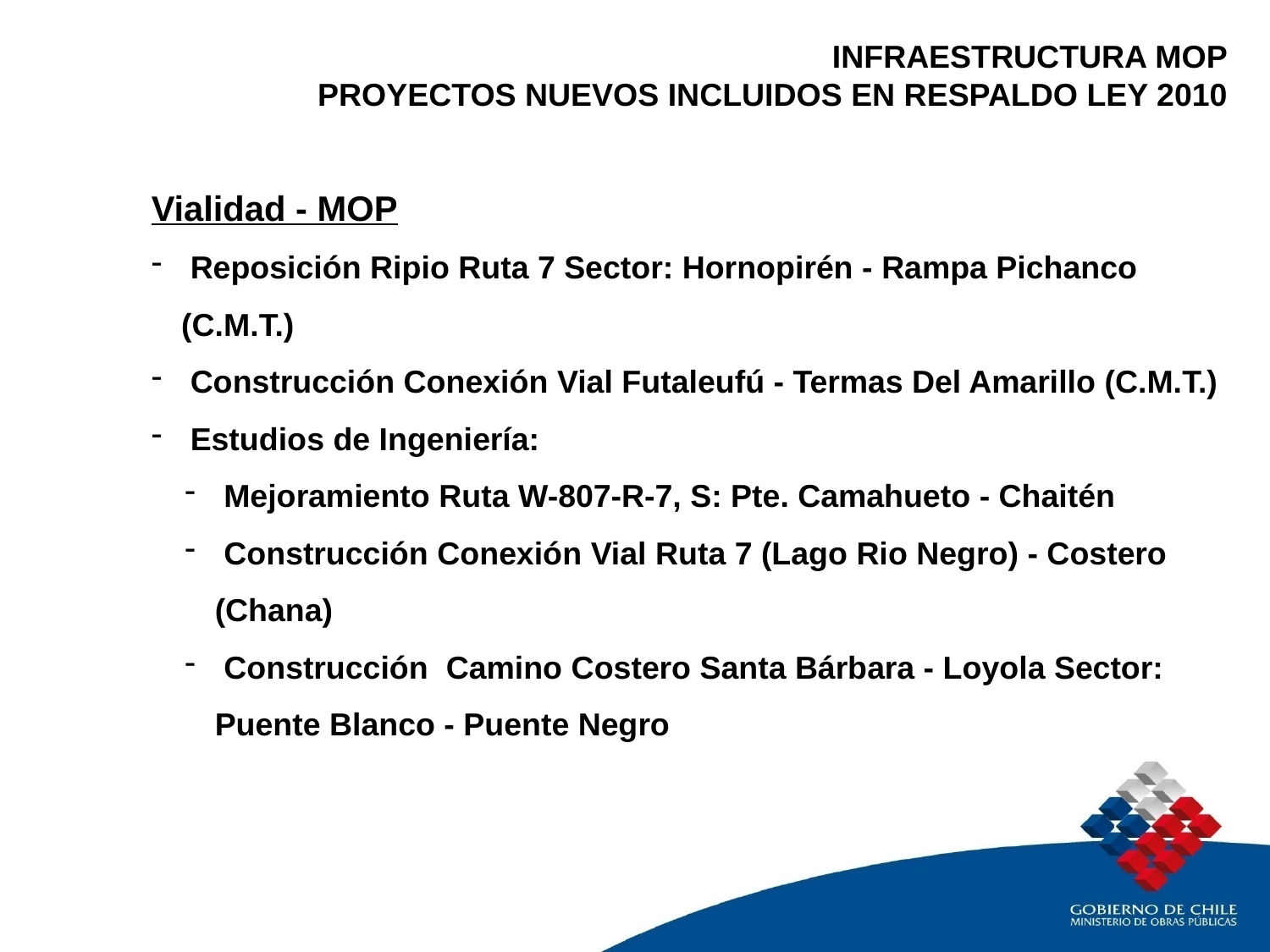

INFRAESTRUCTURA MOP
PROYECTOS NUEVOS INCLUIDOS EN RESPALDO LEY 2010
Vialidad - MOP
 Reposición Ripio Ruta 7 Sector: Hornopirén - Rampa Pichanco (C.M.T.)
 Construcción Conexión Vial Futaleufú - Termas Del Amarillo (C.M.T.)
 Estudios de Ingeniería:
 Mejoramiento Ruta W-807-R-7, S: Pte. Camahueto - Chaitén
 Construcción Conexión Vial Ruta 7 (Lago Rio Negro) - Costero (Chana)
 Construcción  Camino Costero Santa Bárbara - Loyola Sector: Puente Blanco - Puente Negro